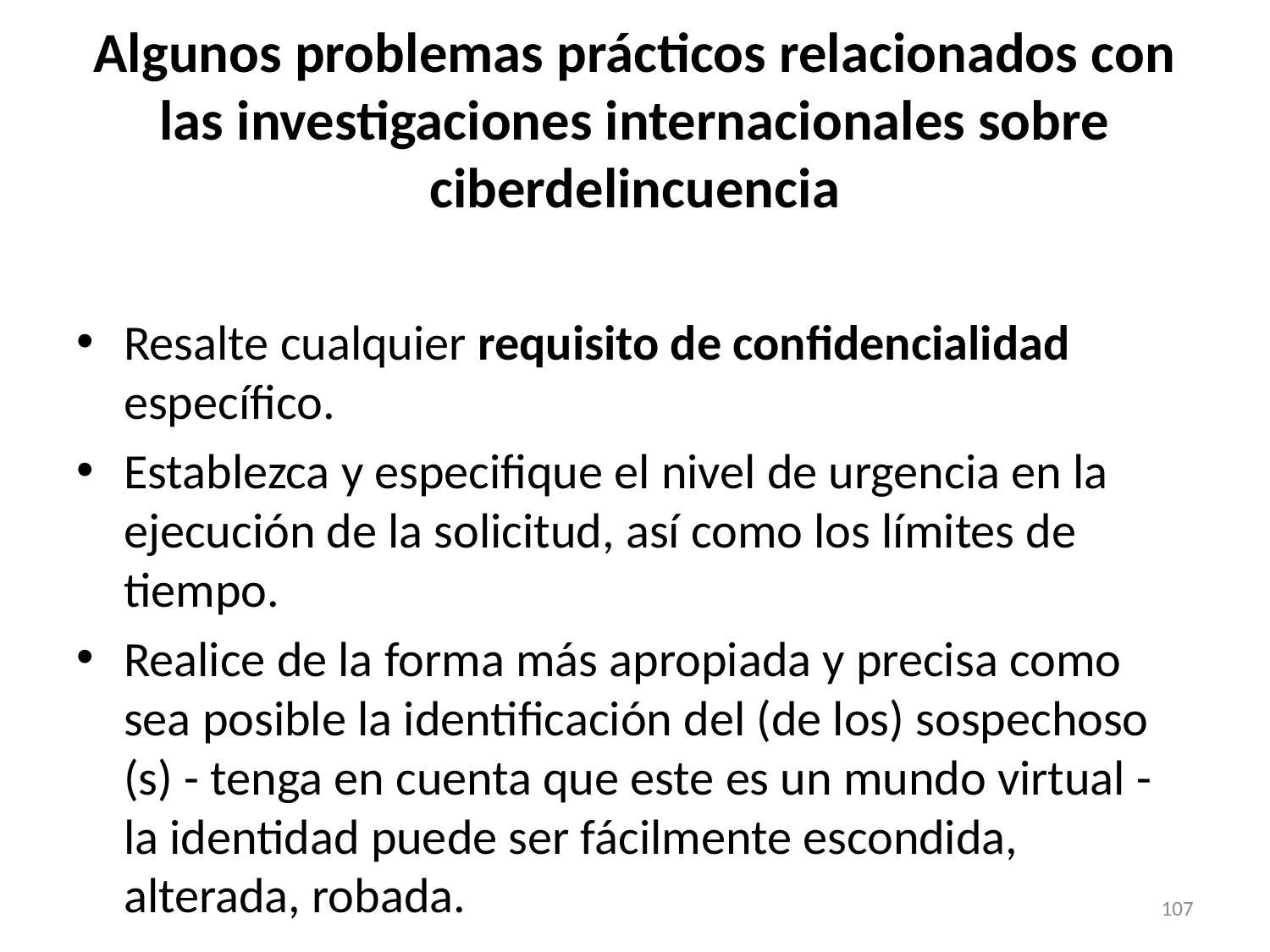

# Algunos problemas prácticos relacionados con las investigaciones internacionales sobre ciberdelincuencia
Resalte cualquier requisito de confidencialidad específico.
Establezca y especifique el nivel de urgencia en la ejecución de la solicitud, así como los límites de tiempo.
Realice de la forma más apropiada y precisa como sea posible la identificación del (de los) sospechoso (s) - tenga en cuenta que este es un mundo virtual - la identidad puede ser fácilmente escondida, alterada, robada.

107